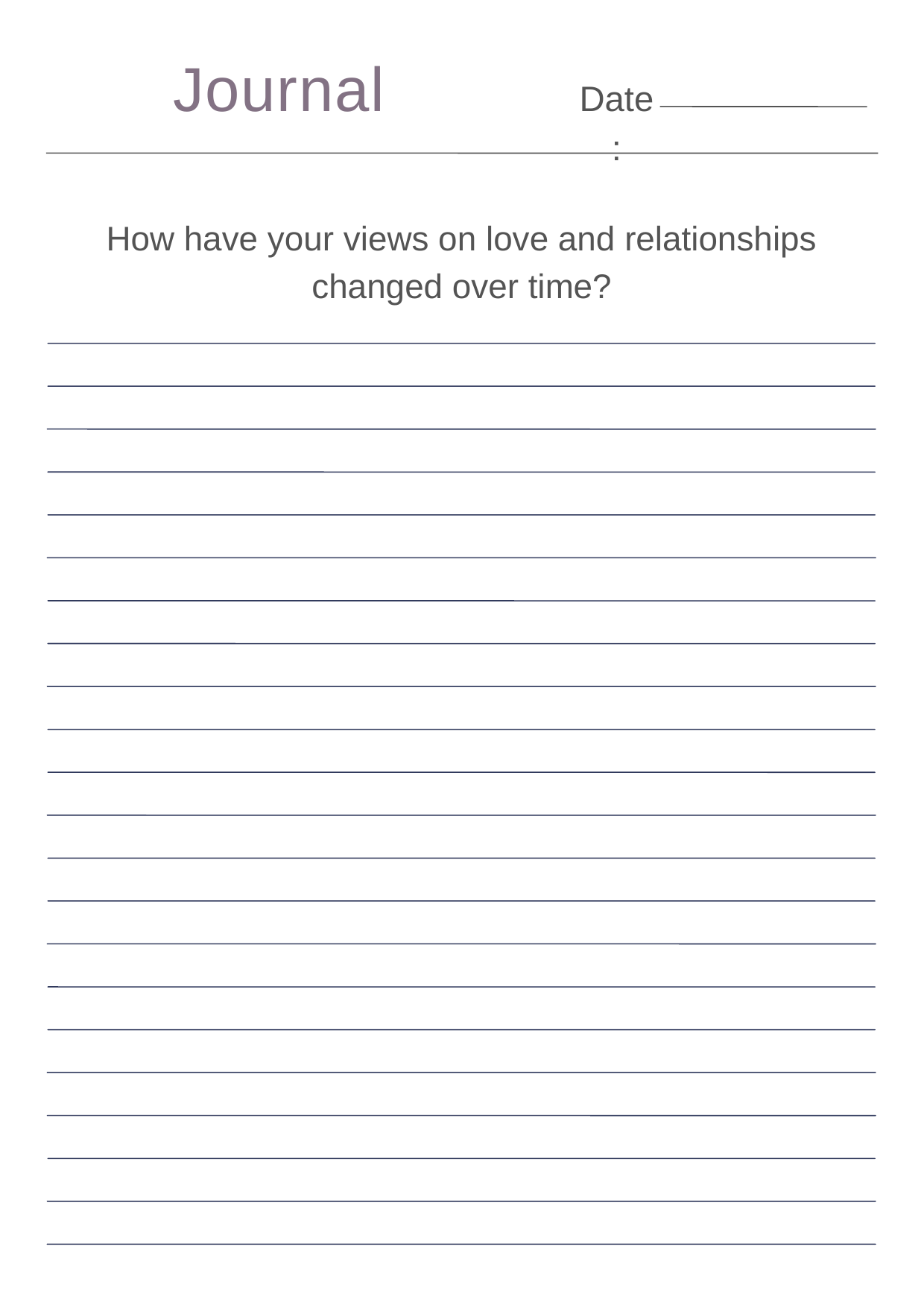

Journal
Date:

How have your views on love and relationships changed over time?